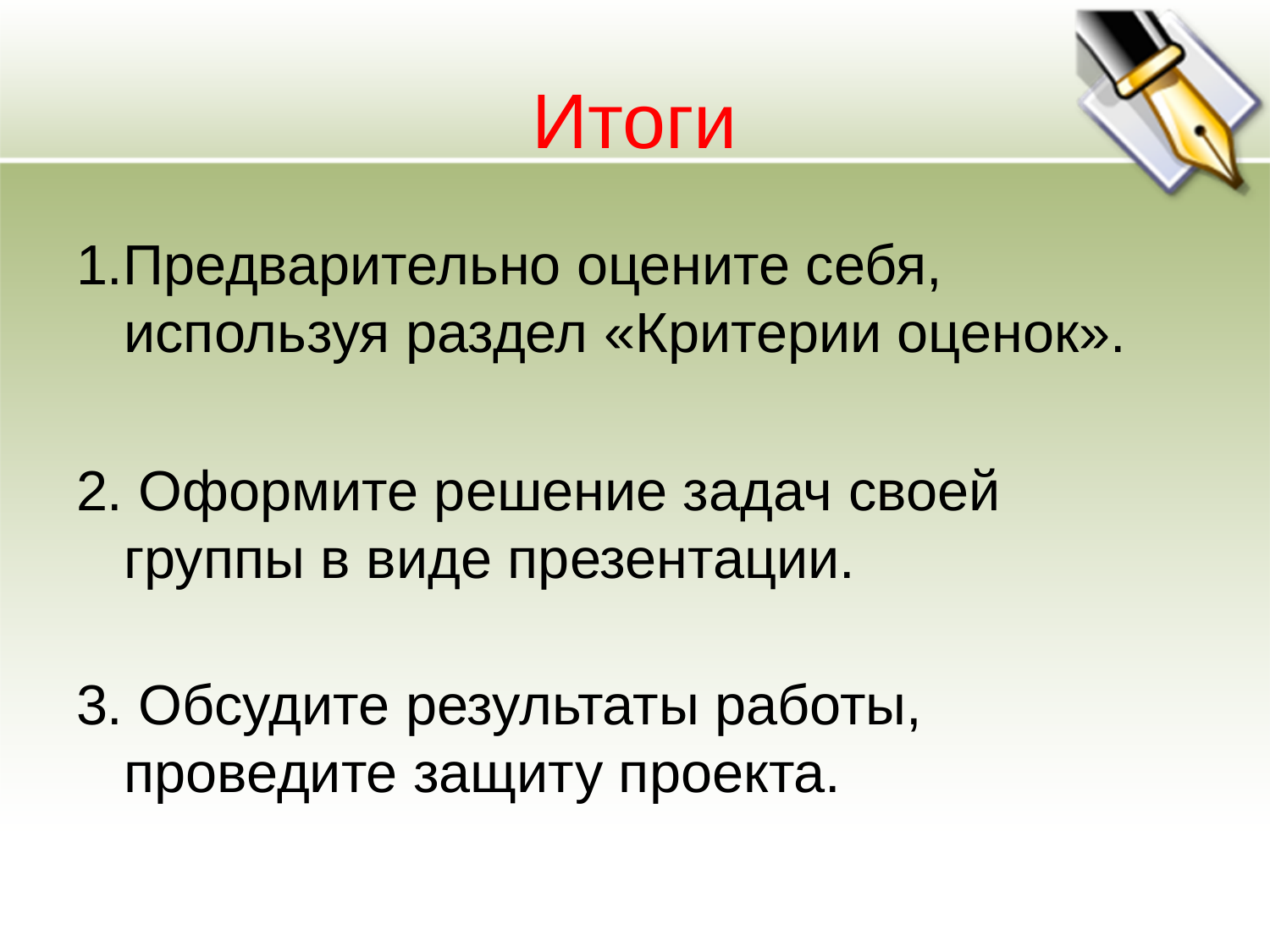

# Итоги
1.Предварительно оцените себя, используя раздел «Критерии оценок».

2. Оформите решение задач своей группы в виде презентации.
3. Обсудите результаты работы, проведите защиту проекта.